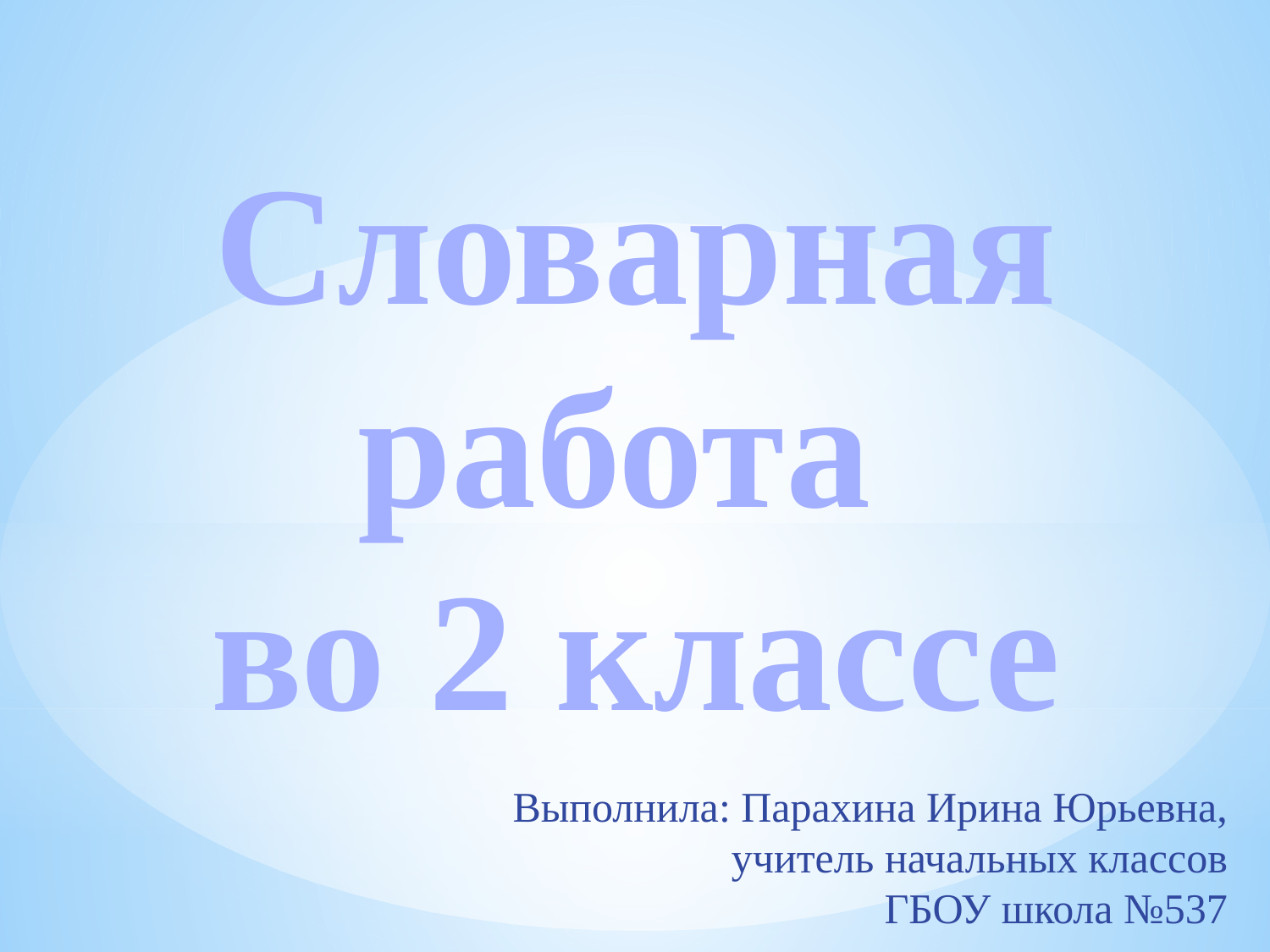

Словарная работа
во 2 классе
Выполнила: Парахина Ирина Юрьевна, учитель начальных классов
ГБОУ школа №537